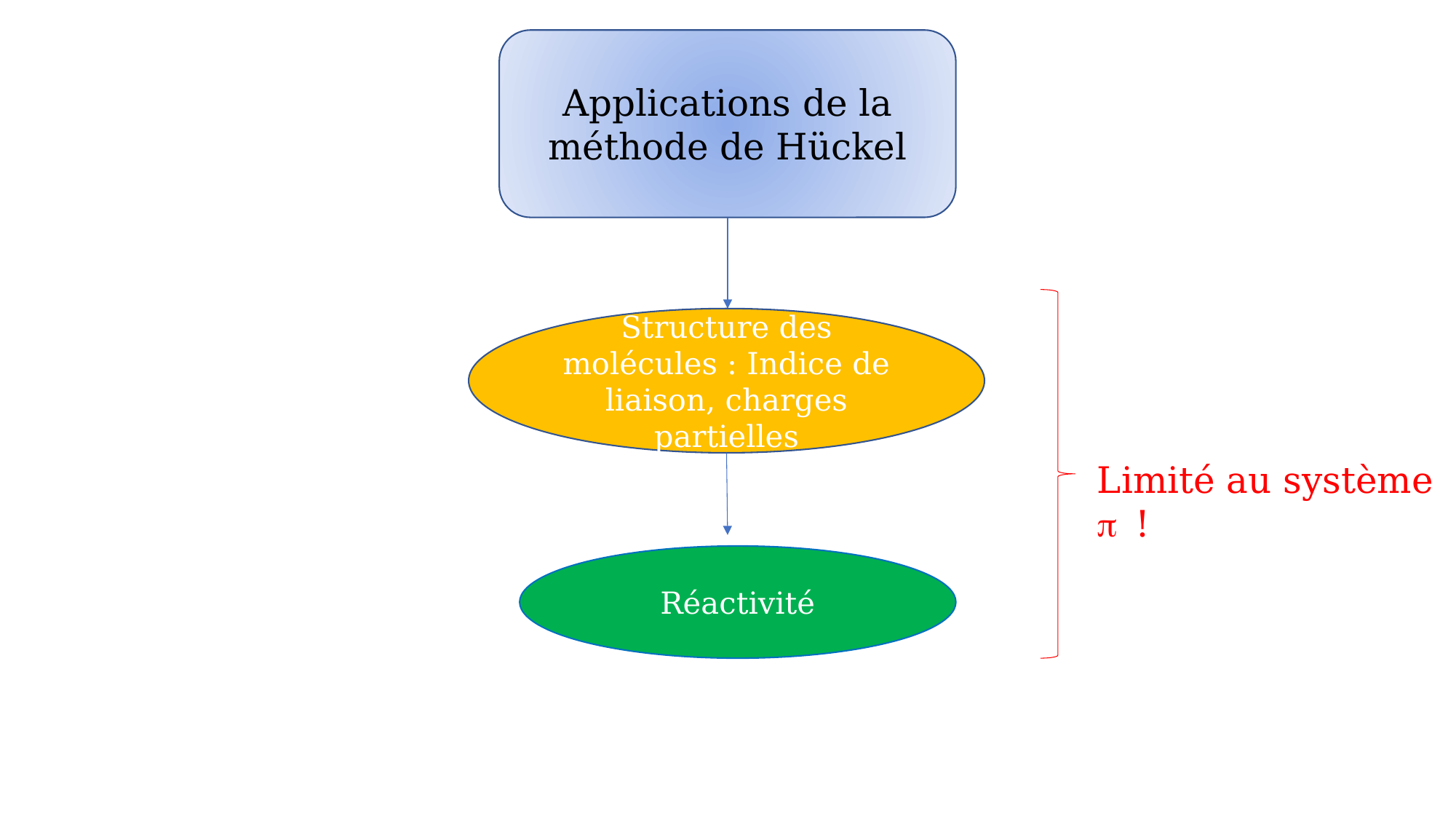

Applications de la méthode de Hückel

Structure des molécules : Indice de liaison, charges partielles
Limité au système π !
Réactivité